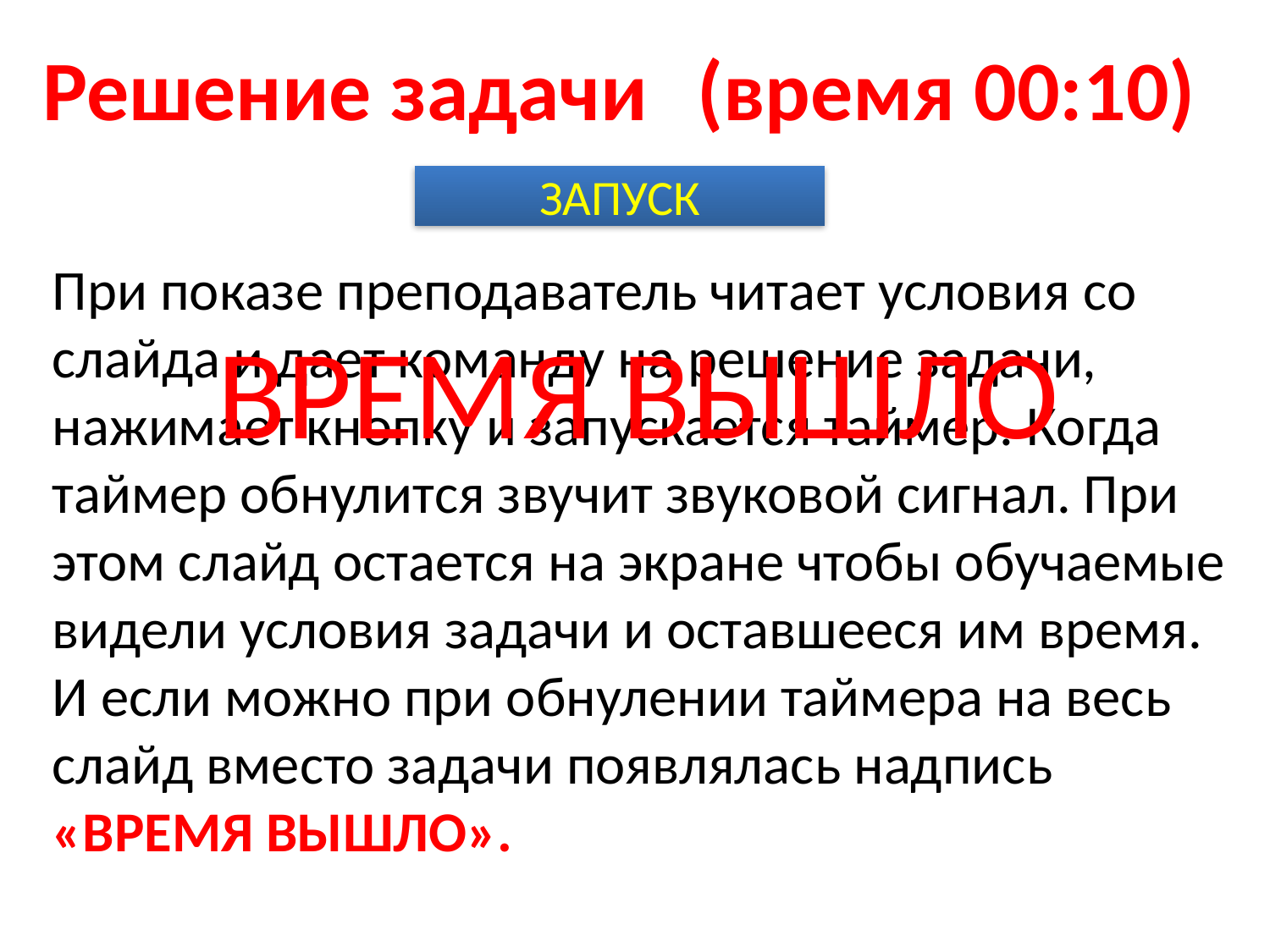

Решение задачи
(время 00:01)
(время 00:02)
(время 00:03)
(время 00:04)
(время 00:05)
(время 00:06)
(время 00:07)
(время 00:08)
(время 00:09)
(время 00:10)
ЗАПУСК
При показе преподаватель читает условия со слайда и дает команду на решение задачи, нажимает кнопку и запускается таймер. Когда таймер обнулится звучит звуковой сигнал. При этом слайд остается на экране чтобы обучаемые видели условия задачи и оставшееся им время. И если можно при обнулении таймера на весь слайд вместо задачи появлялась надпись «ВРЕМЯ ВЫШЛО».
ВРЕМЯ ВЫШЛО